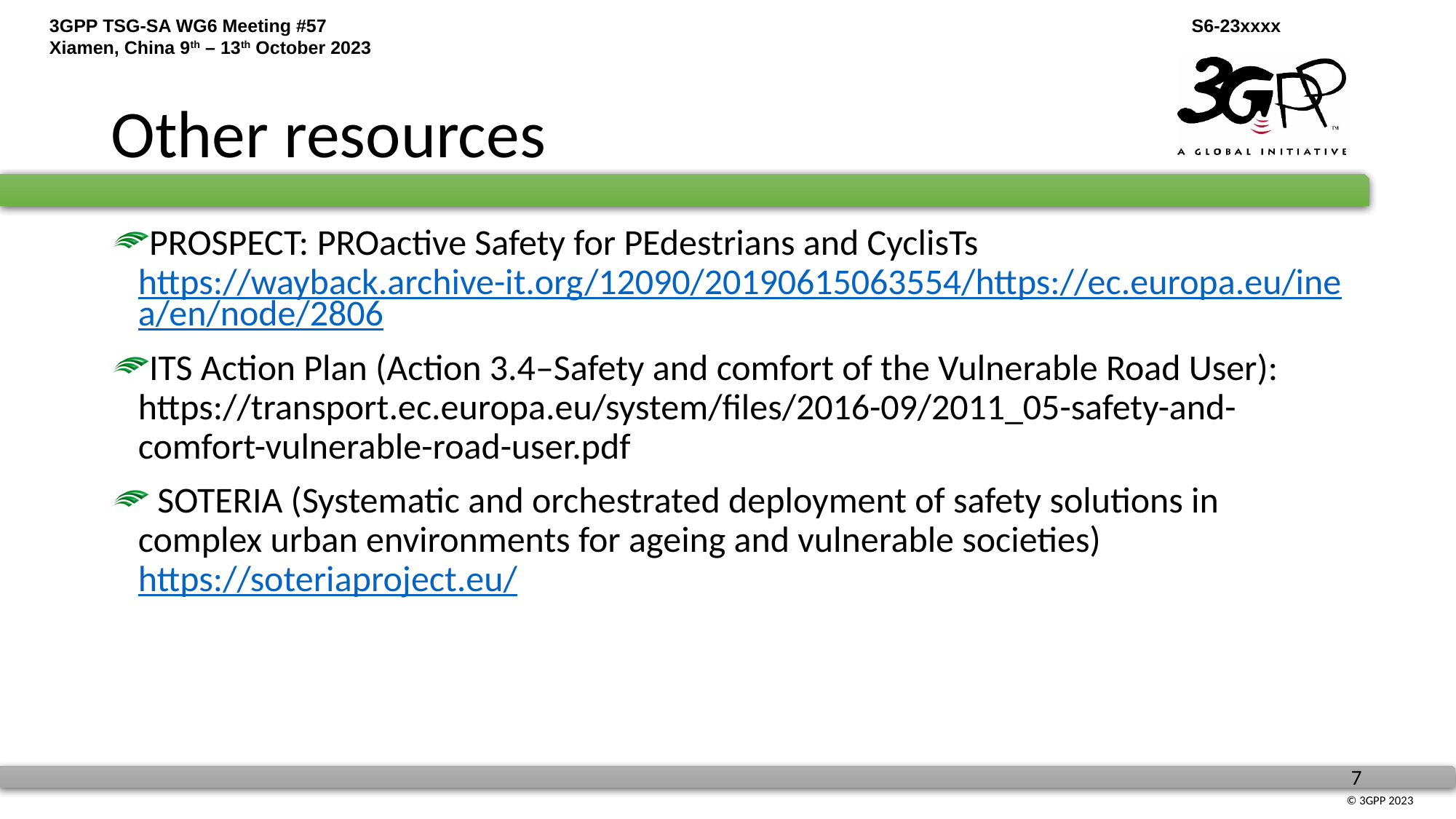

# Other resources
PROSPECT: PROactive Safety for PEdestrians and CyclisTs https://wayback.archive-it.org/12090/20190615063554/https://ec.europa.eu/inea/en/node/2806
ITS Action Plan (Action 3.4–Safety and comfort of the Vulnerable Road User): https://transport.ec.europa.eu/system/files/2016-09/2011_05-safety-and-comfort-vulnerable-road-user.pdf
 SOTERIA (Systematic and orchestrated deployment of safety solutions in complex urban environments for ageing and vulnerable societies) https://soteriaproject.eu/